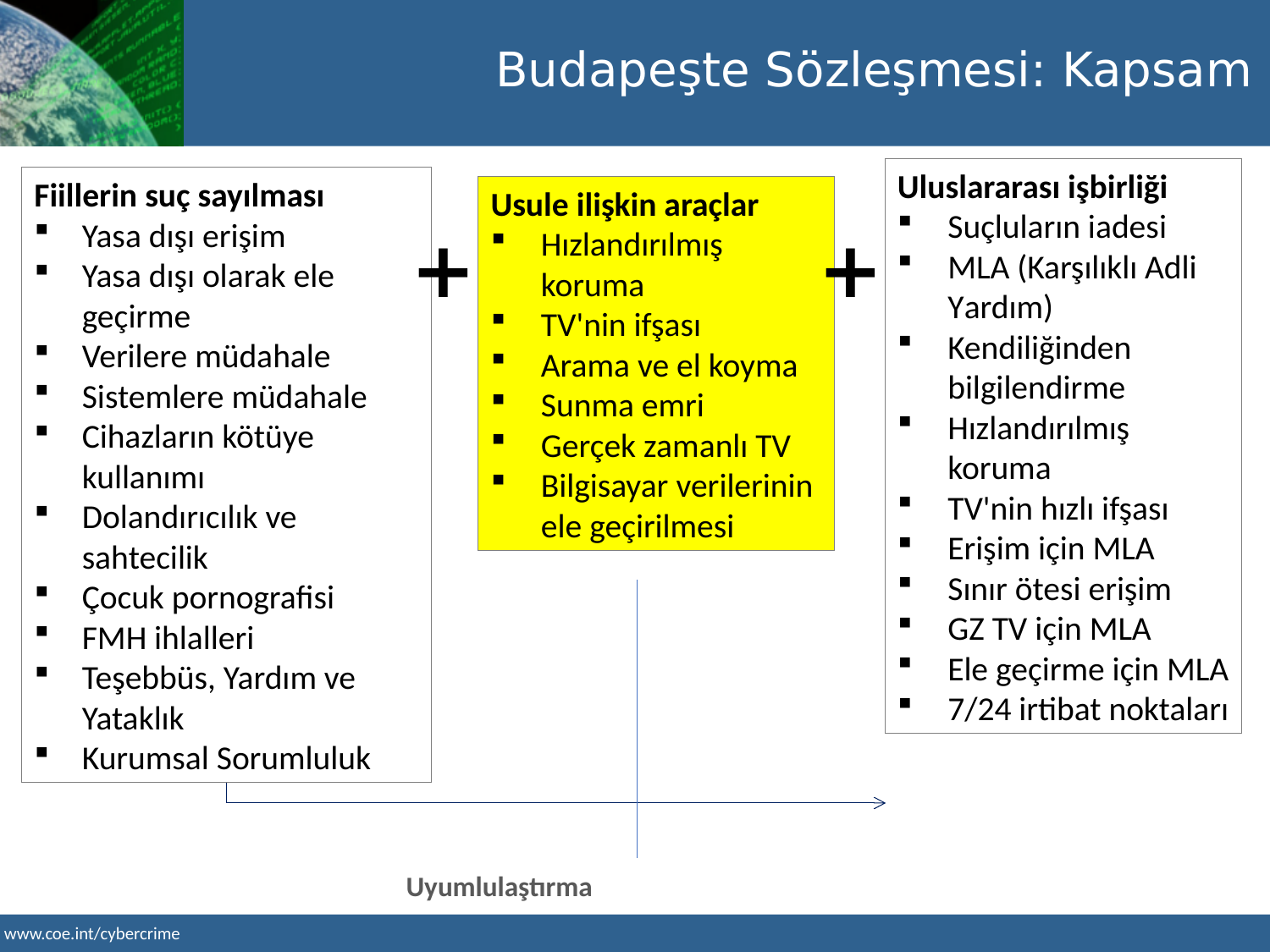

Budapeşte Sözleşmesi: Kapsam
Uluslararası işbirliği
Suçluların iadesi
MLA (Karşılıklı Adli Yardım)
Kendiliğinden bilgilendirme
Hızlandırılmış koruma
TV'nin hızlı ifşası
Erişim için MLA
Sınır ötesi erişim
GZ TV için MLA
Ele geçirme için MLA
7/24 irtibat noktaları
Fiillerin suç sayılması
Yasa dışı erişim
Yasa dışı olarak ele geçirme
Verilere müdahale
Sistemlere müdahale
Cihazların kötüye kullanımı
Dolandırıcılık ve sahtecilik
Çocuk pornografisi
FMH ihlalleri
Teşebbüs, Yardım ve Yataklık
Kurumsal Sorumluluk
Usule ilişkin araçlar
Hızlandırılmış koruma
TV'nin ifşası
Arama ve el koyma
Sunma emri
Gerçek zamanlı TV
Bilgisayar verilerinin ele geçirilmesi
+
+
Uyumlulaştırma